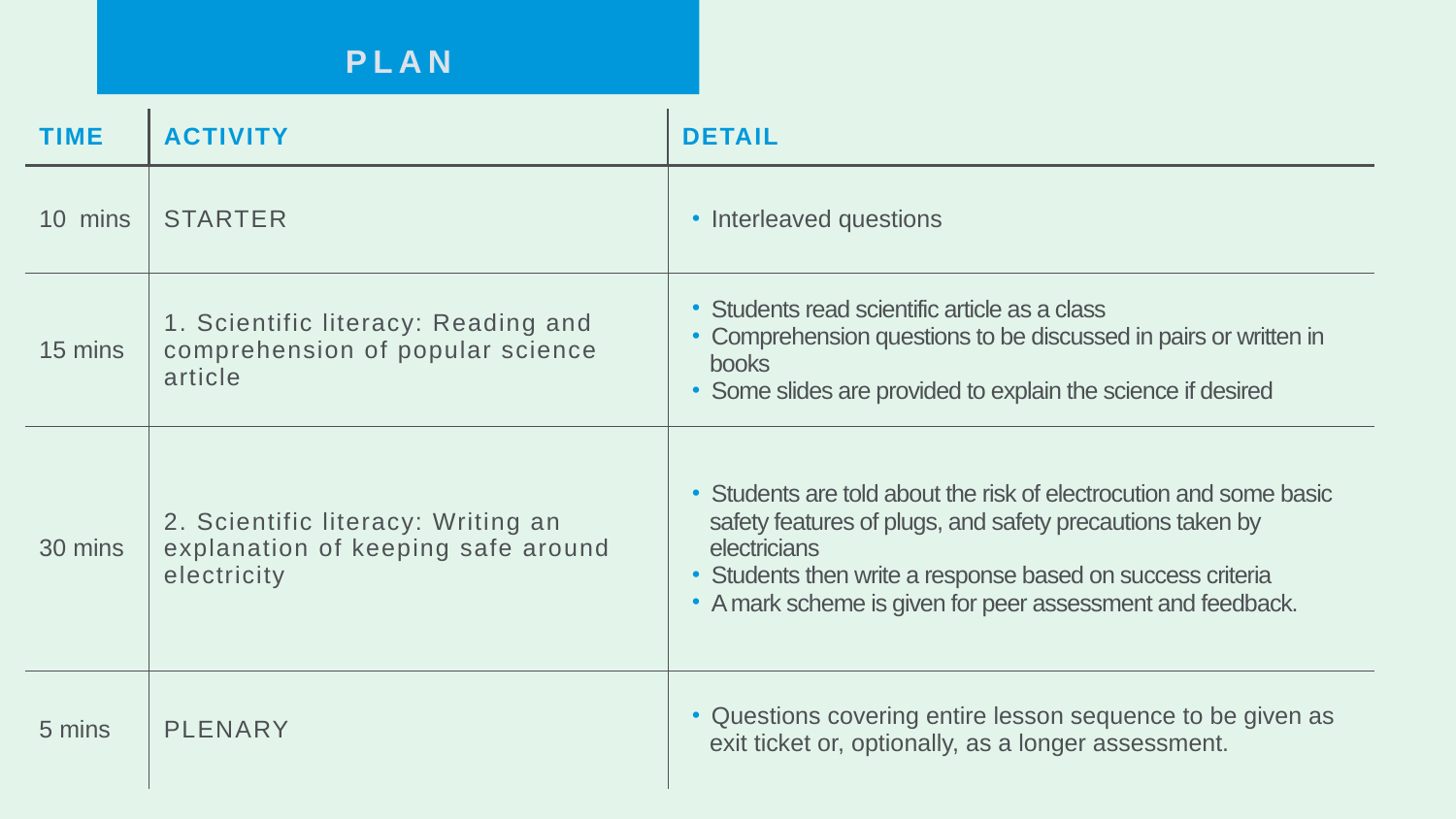

PLAN
| TIME | ACTIVITY | DETAIL |
| --- | --- | --- |
| 10 mins | STARTER | Interleaved questions |
| 15 mins | 1. Scientific literacy: Reading and comprehension of popular science article | Students read scientific article as a class Comprehension questions to be discussed in pairs or written in books Some slides are provided to explain the science if desired |
| 30 mins | 2. Scientific literacy: Writing an explanation of keeping safe around electricity | Students are told about the risk of electrocution and some basic safety features of plugs, and safety precautions taken by electricians Students then write a response based on success criteria A mark scheme is given for peer assessment and feedback. |
| 5 mins | PLENARY | Questions covering entire lesson sequence to be given as exit ticket or, optionally, as a longer assessment. |